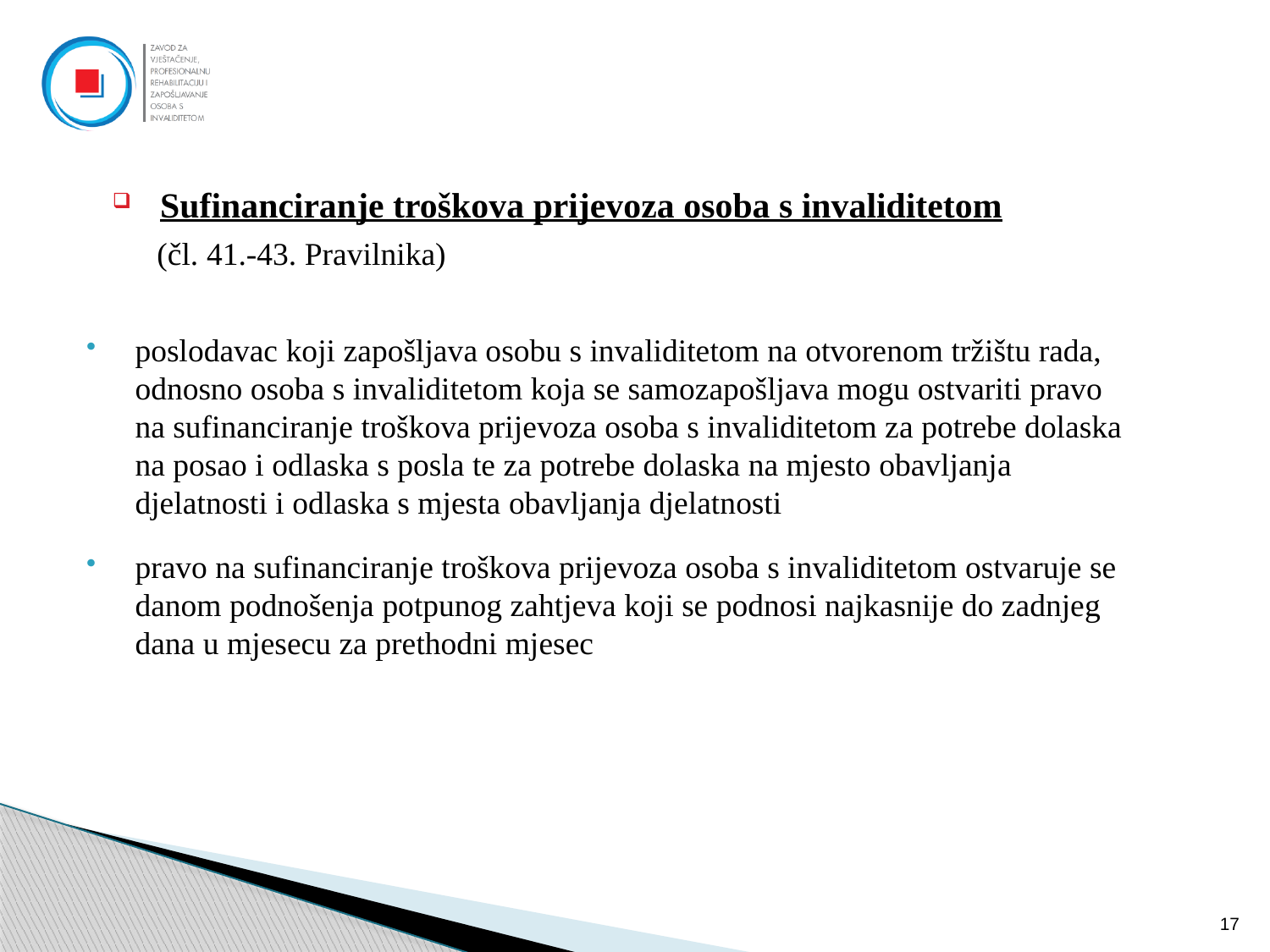

Sufinanciranje troškova prijevoza osoba s invaliditetom
     (čl. 41.-43. Pravilnika)

poslodavac koji zapošljava osobu s invaliditetom na otvorenom tržištu rada, odnosno osoba s invaliditetom koja se samozapošljava mogu ostvariti pravo na sufinanciranje troškova prijevoza osoba s invaliditetom za potrebe dolaska na posao i odlaska s posla te za potrebe dolaska na mjesto obavljanja djelatnosti i odlaska s mjesta obavljanja djelatnosti
pravo na sufinanciranje troškova prijevoza osoba s invaliditetom ostvaruje se danom podnošenja potpunog zahtjeva koji se podnosi najkasnije do zadnjeg dana u mjesecu za prethodni mjesec

17